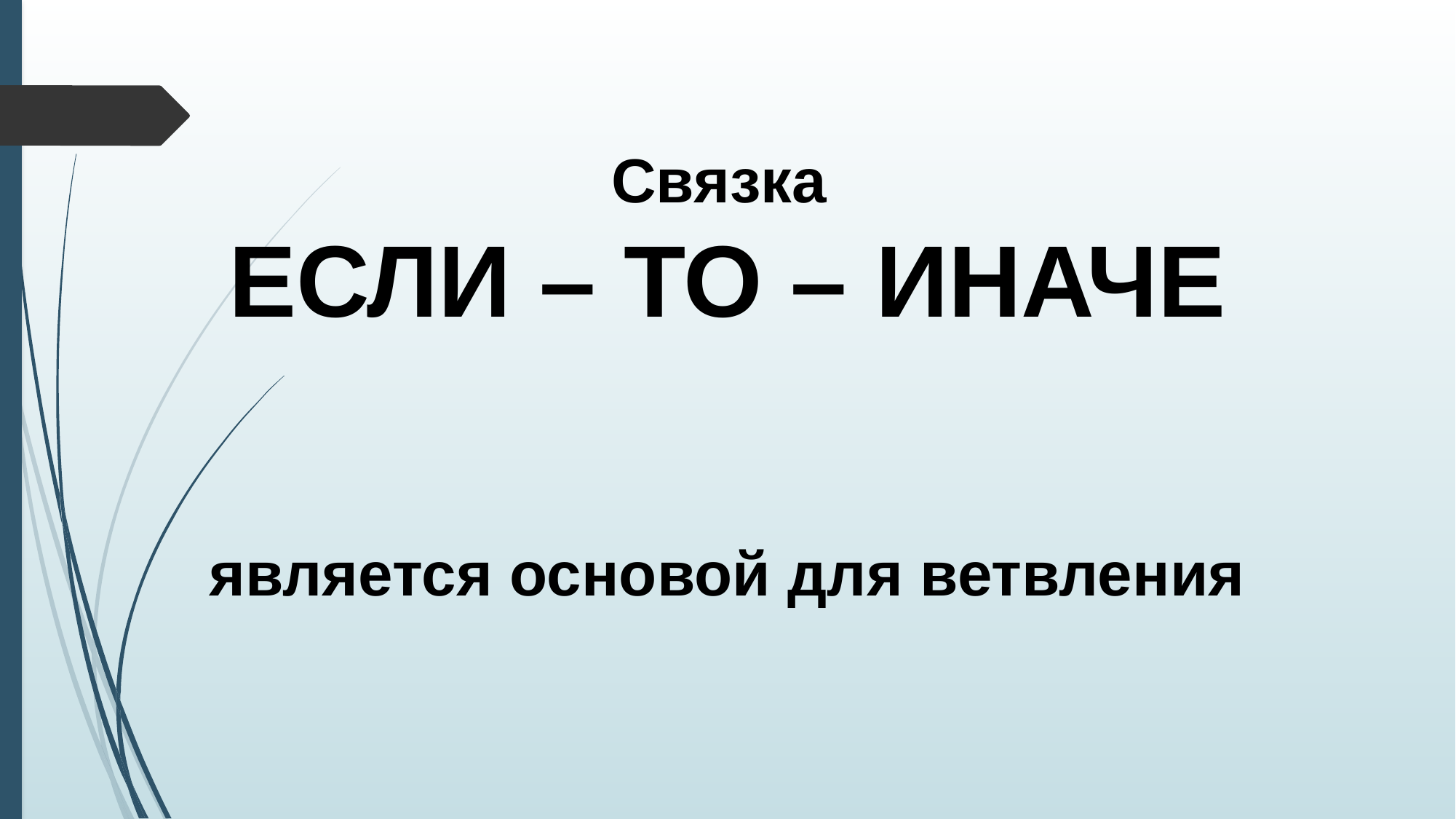

Связка
ЕСЛИ – ТО – ИНАЧЕ
является основой для ветвления